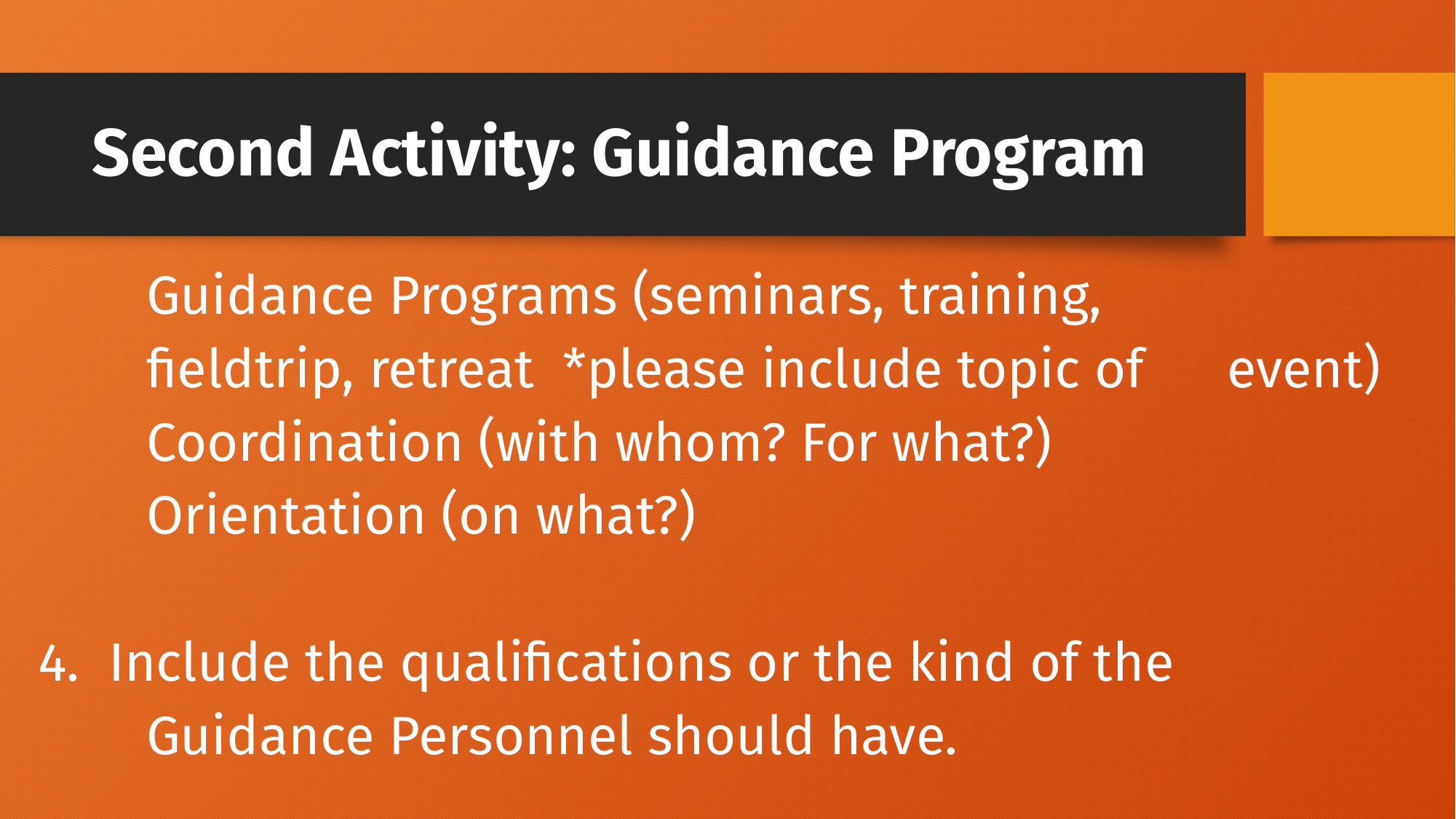

# Second Activity: Guidance Program
	Guidance Programs (seminars, training,
       	fieldtrip, retreat  *please include topic of 			event)
	Coordination (with whom? For what?)
	Orientation (on what?)

4.  Include the qualifications or the kind of the
	Guidance Personnel should have.